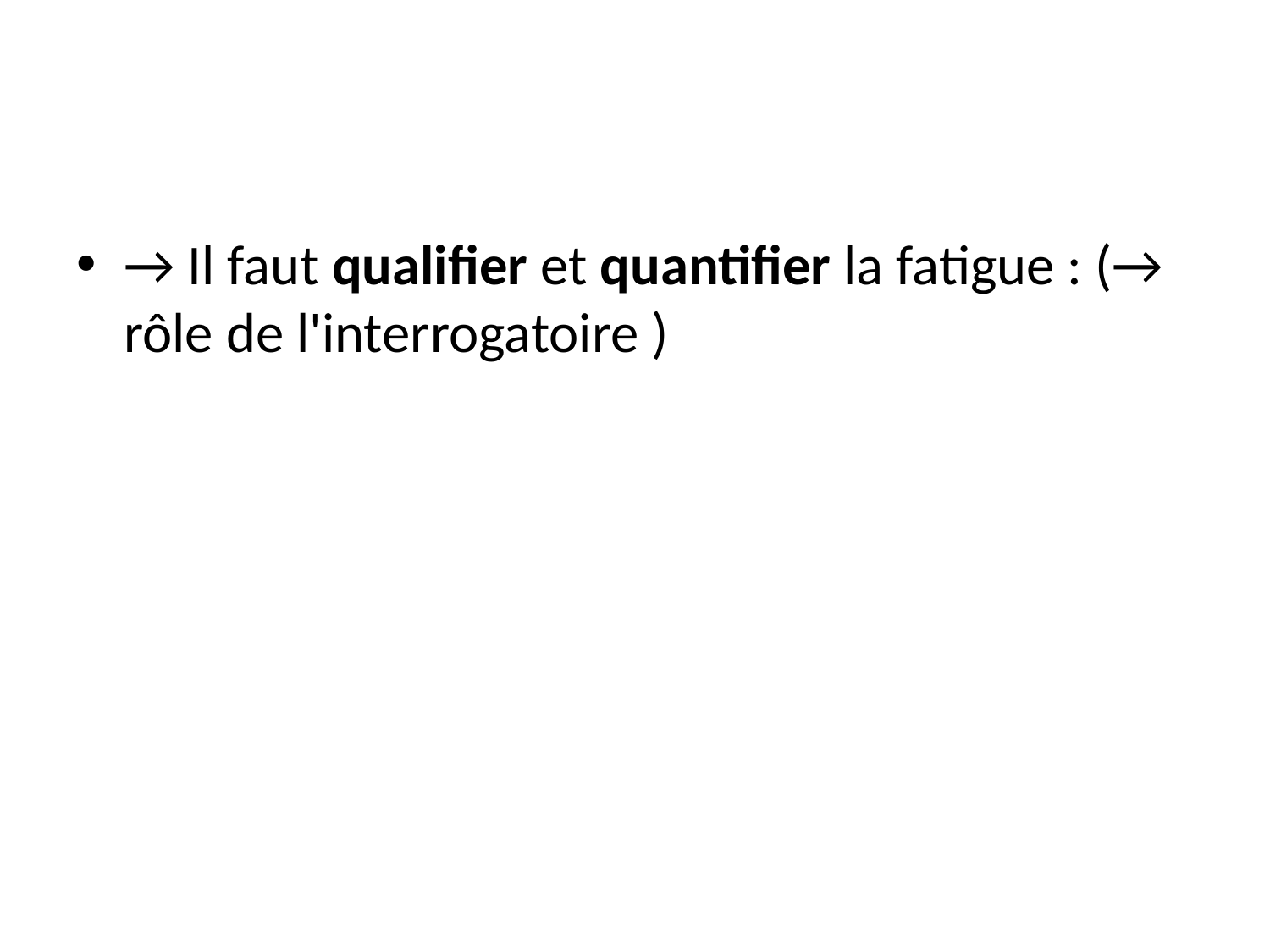

#
→ Il faut qualifier et quantifier la fatigue : (→ rôle de l'interrogatoire )